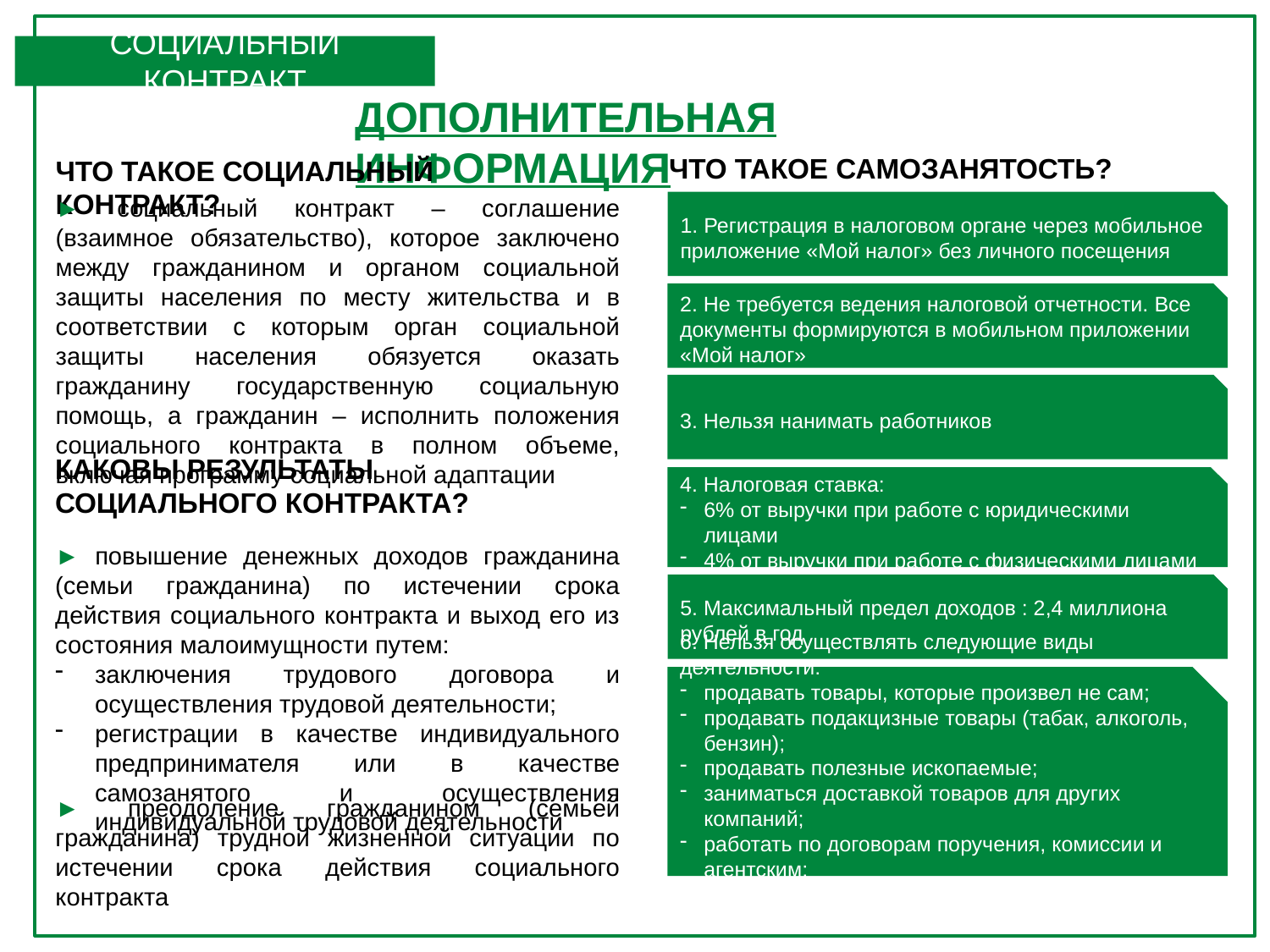

СОЦИАЛЬНЫЙ КОНТРАКТ
ДОПОЛНИТЕЛЬНАЯ ИНФОРМАЦИЯ
ЧТО ТАКОЕ САМОЗАНЯТОСТЬ?
ЧТО ТАКОЕ СОЦИАЛЬНЫЙ КОНТРАКТ?
► социальный контракт – соглашение (взаимное обязательство), которое заключено между гражданином и органом социальной защиты населения по месту жительства и в соответствии с которым орган социальной защиты населения обязуется оказать гражданину государственную социальную помощь, а гражданин – исполнить положения социального контракта в полном объеме, включая программу социальной адаптации
1. Регистрация в налоговом органе через мобильное приложение «Мой налог» без личного посещения
2. Не требуется ведения налоговой отчетности. Все документы формируются в мобильном приложении «Мой налог»
3. Нельзя нанимать работников
КАКОВЫ РЕЗУЛЬТАТЫ СОЦИАЛЬНОГО КОНТРАКТА?
4. Налоговая ставка:
6% от выручки при работе с юридическими лицами
4% от выручки при работе с физическими лицами
► повышение денежных доходов гражданина (семьи гражданина) по истечении срока действия социального контракта и выход его из состояния малоимущности путем:
заключения трудового договора и осуществления трудовой деятельности;
регистрации в качестве индивидуального предпринимателя или в качестве самозанятого и осуществления индивидуальной трудовой деятельности
5. Максимальный предел доходов : 2,4 миллиона рублей в год
6. Нельзя осуществлять следующие виды деятельности:
продавать товары, которые произвел не сам;
продавать подакцизные товары (табак, алкоголь, бензин);
продавать полезные ископаемые;
заниматься доставкой товаров для других компаний;
работать по договорам поручения, комиссии и агентским;
сдавать в аренду офисные или нежилые помещения
► преодоление гражданином (семьей гражданина) трудной жизненной ситуации по истечении срока действия социального контракта